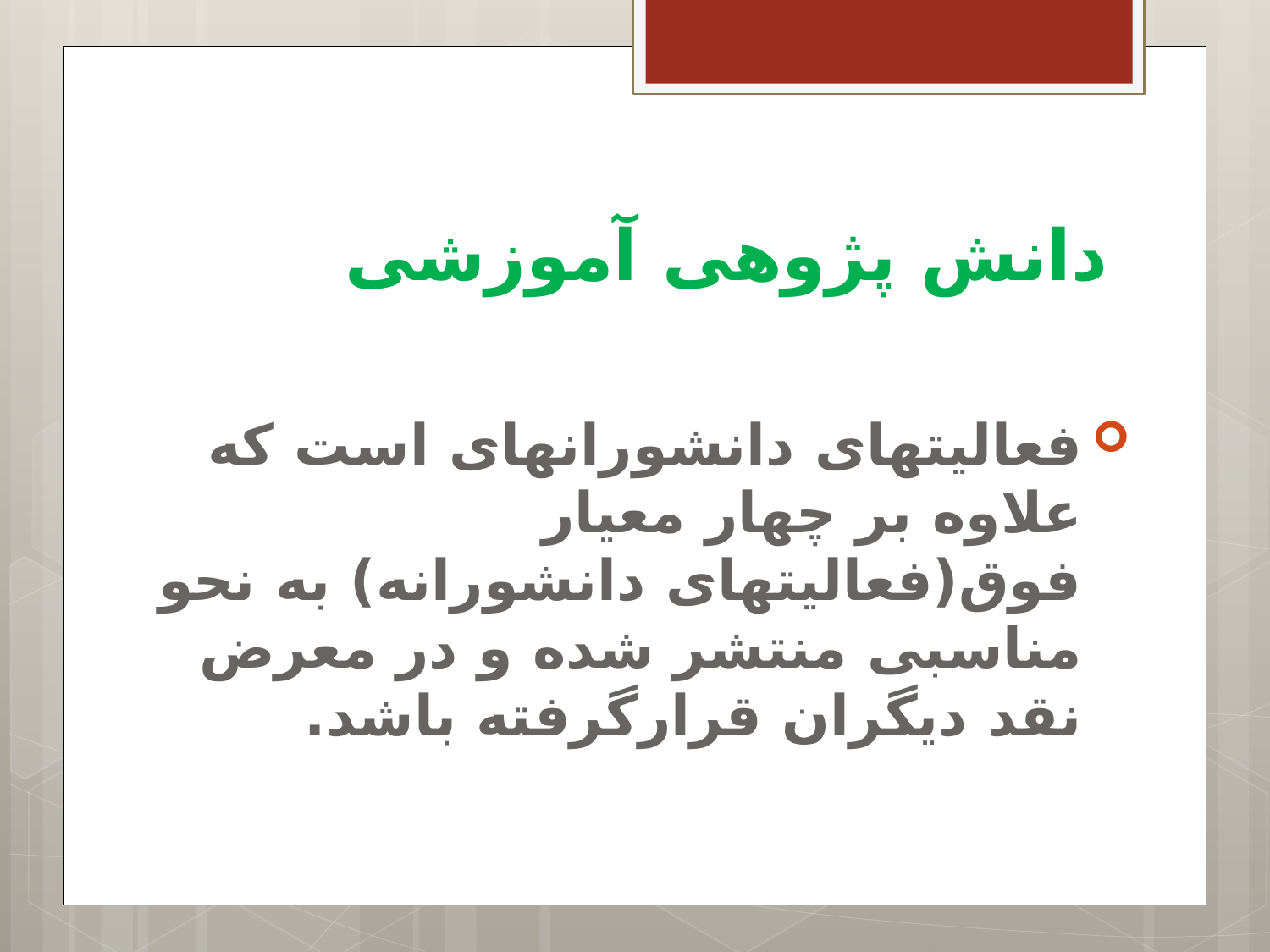

# دانش پژوهی آموزشی
فعالیتهای دانشورانه­ای است که علاوه بر چهار معیار فوق(فعالیتهای دانشورانه) به نحو مناسبی منتشر شده و در معرض نقد دیگران قرارگرفته باشد.